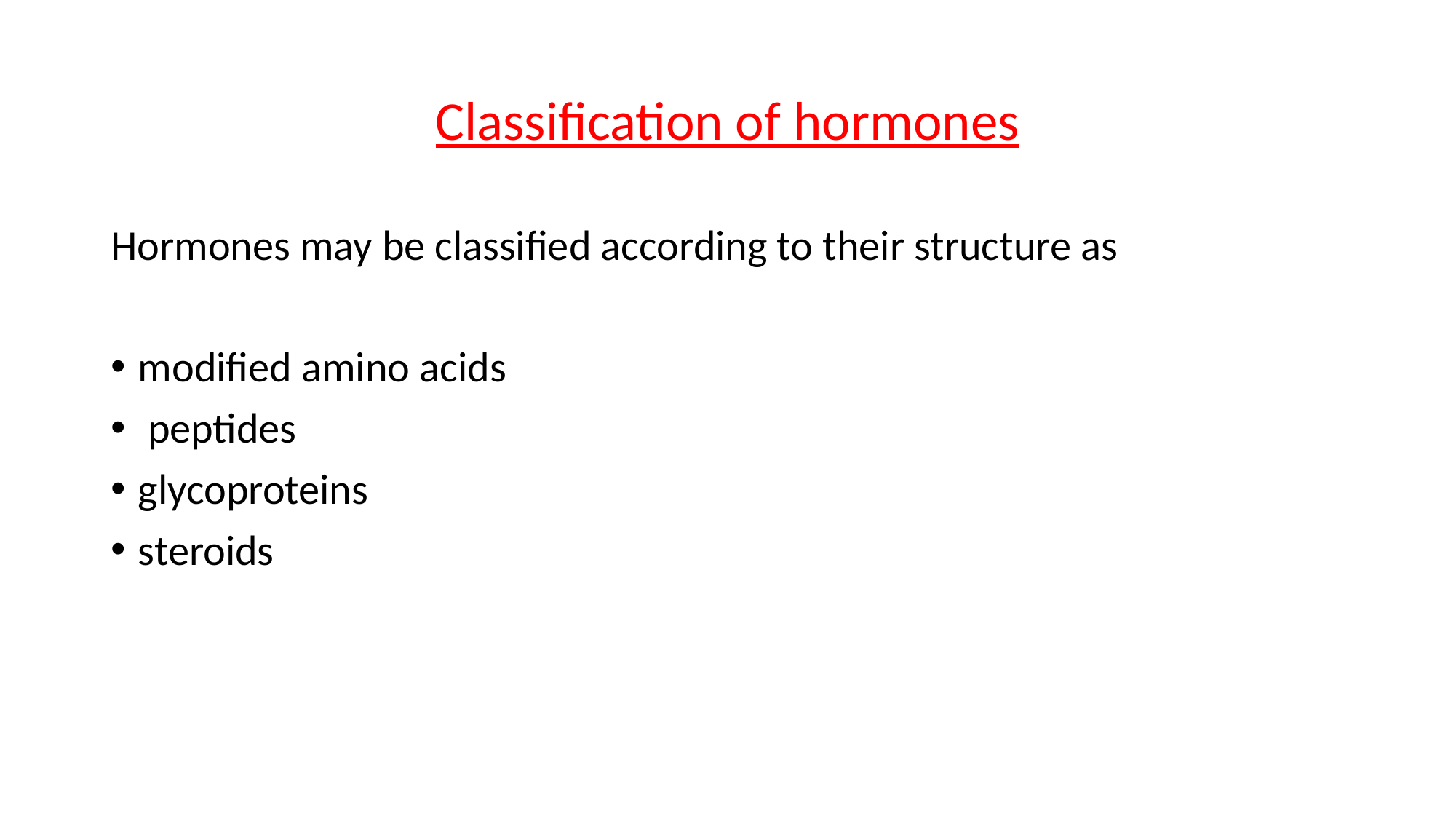

# Classification of hormones
Hormones may be classified according to their structure as

modified amino acids
 peptides
glycoproteins
steroids